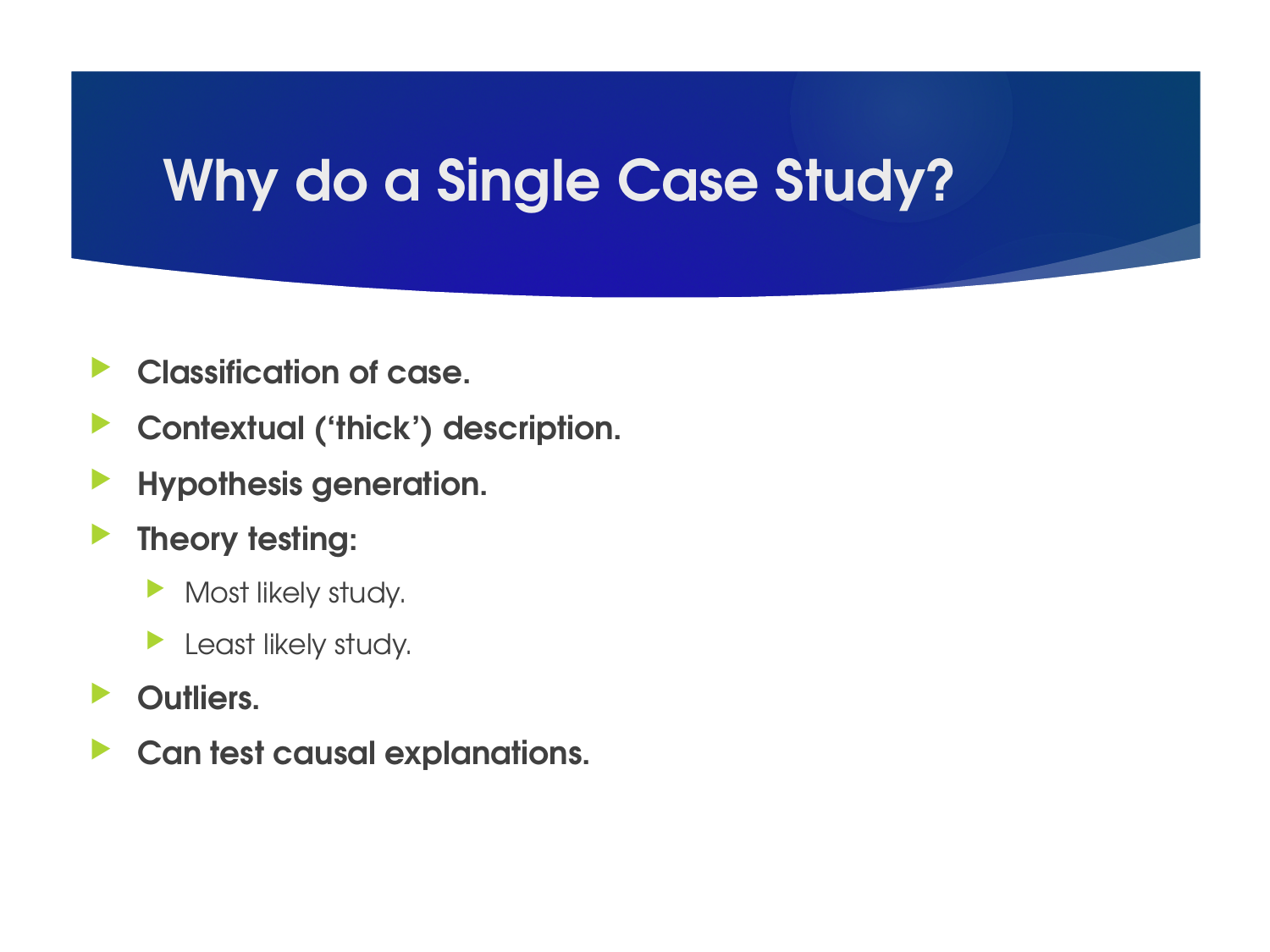

# Why do a Single Case Study?
Classification of case.
Contextual (‘thick’) description.
Hypothesis generation.
Theory testing:
Most likely study.
Least likely study.
Outliers.
Can test causal explanations.